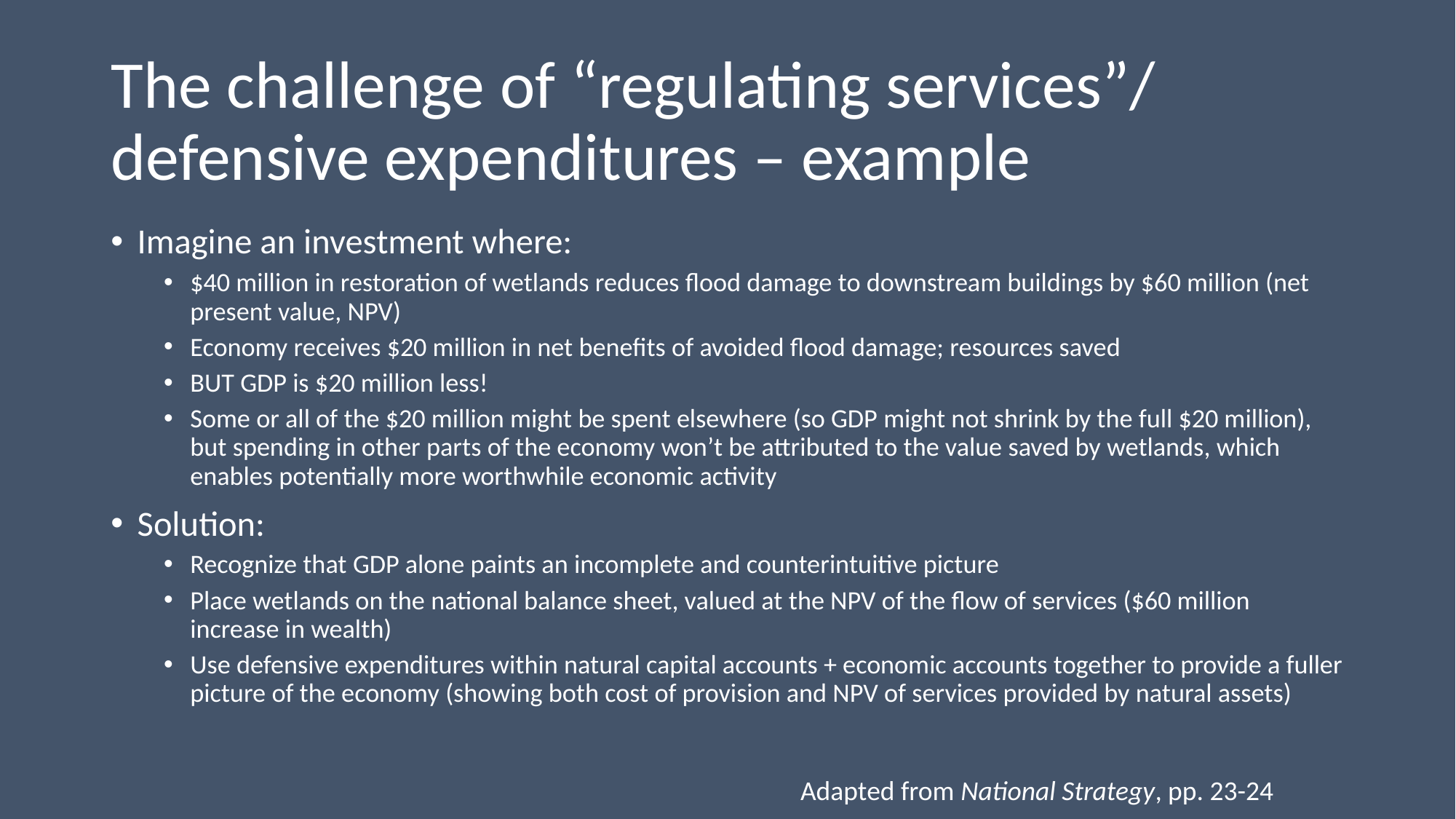

# The challenge of “regulating services”/ defensive expenditures – example
Imagine an investment where:
$40 million in restoration of wetlands reduces flood damage to downstream buildings by $60 million (net present value, NPV)
Economy receives $20 million in net benefits of avoided flood damage; resources saved
BUT GDP is $20 million less!
Some or all of the $20 million might be spent elsewhere (so GDP might not shrink by the full $20 million), but spending in other parts of the economy won’t be attributed to the value saved by wetlands, which enables potentially more worthwhile economic activity
Solution:
Recognize that GDP alone paints an incomplete and counterintuitive picture
Place wetlands on the national balance sheet, valued at the NPV of the flow of services ($60 million increase in wealth)
Use defensive expenditures within natural capital accounts + economic accounts together to provide a fuller picture of the economy (showing both cost of provision and NPV of services provided by natural assets)
Adapted from National Strategy, pp. 23-24